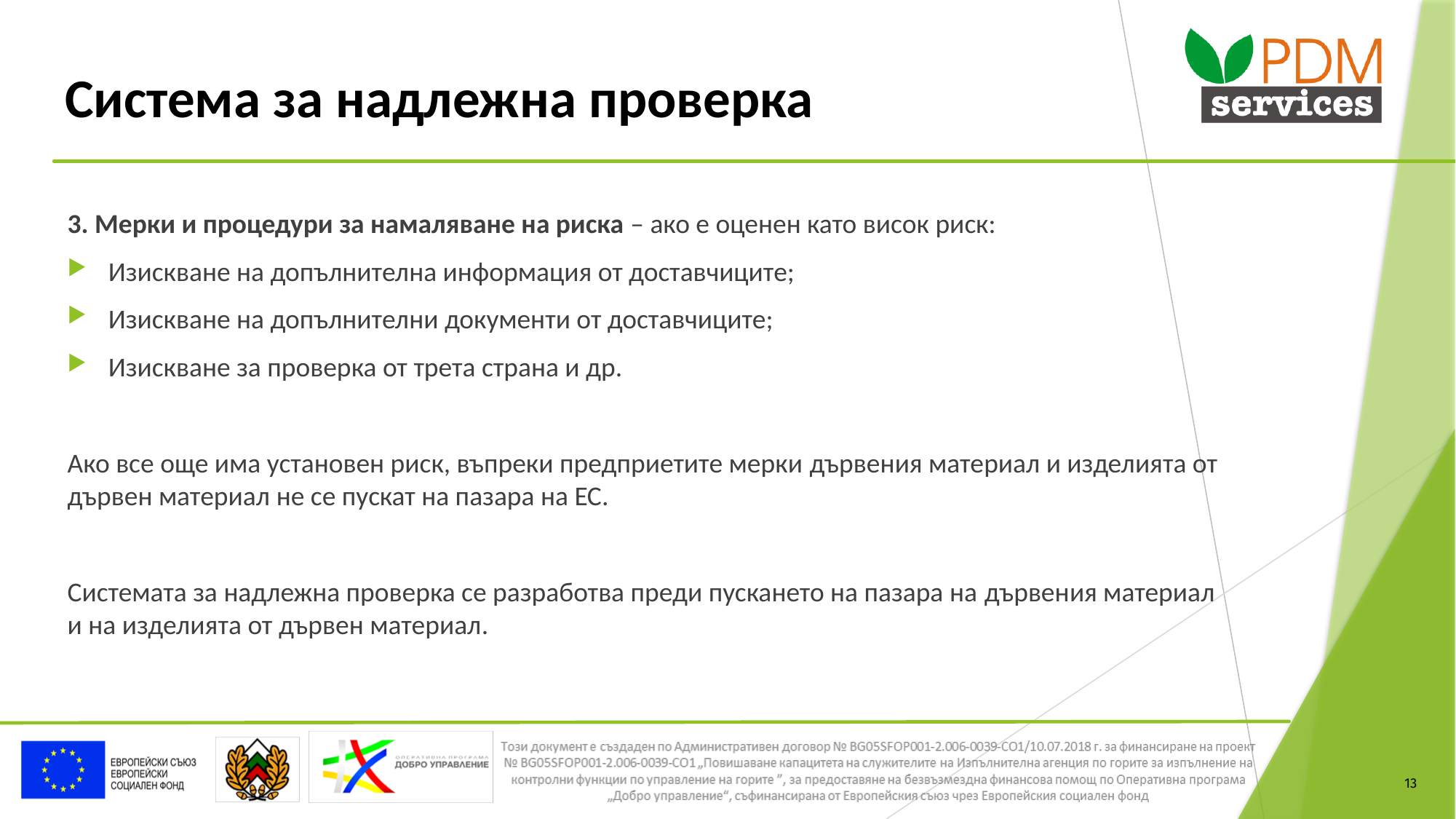

# Система за надлежна проверка
3. Мерки и процедури за намаляване на риска – ако е оценен като висок риск:
Изискване на допълнителна информация от доставчиците;
Изискване на допълнителни документи от доставчиците;
Изискване за проверка от трета страна и др.

Ако все още има установен риск, въпреки предприетите мерки дървения материал и изделията от дървен материал не се пускат на пазара на ЕС.

Системата за надлежна проверка се разработва преди пускането на пазара на дървения материал и на изделията от дървен материал.

13